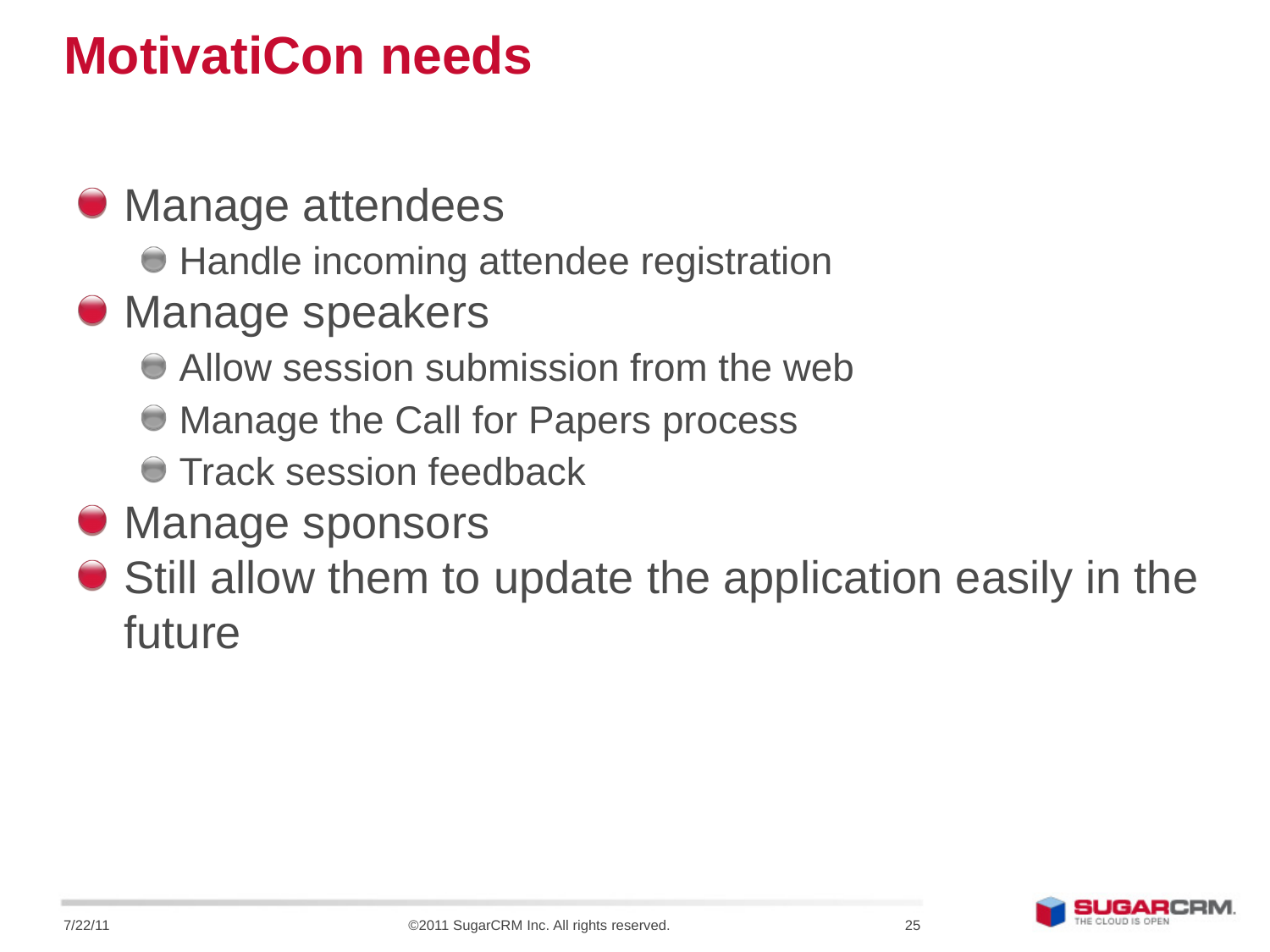

# MotivatiCon needs
Manage attendees
Handle incoming attendee registration
Manage speakers
Allow session submission from the web
Manage the Call for Papers process
Track session feedback
Manage sponsors
Still allow them to update the application easily in the future

7/22/11
©2011 SugarCRM Inc. All rights reserved.
25